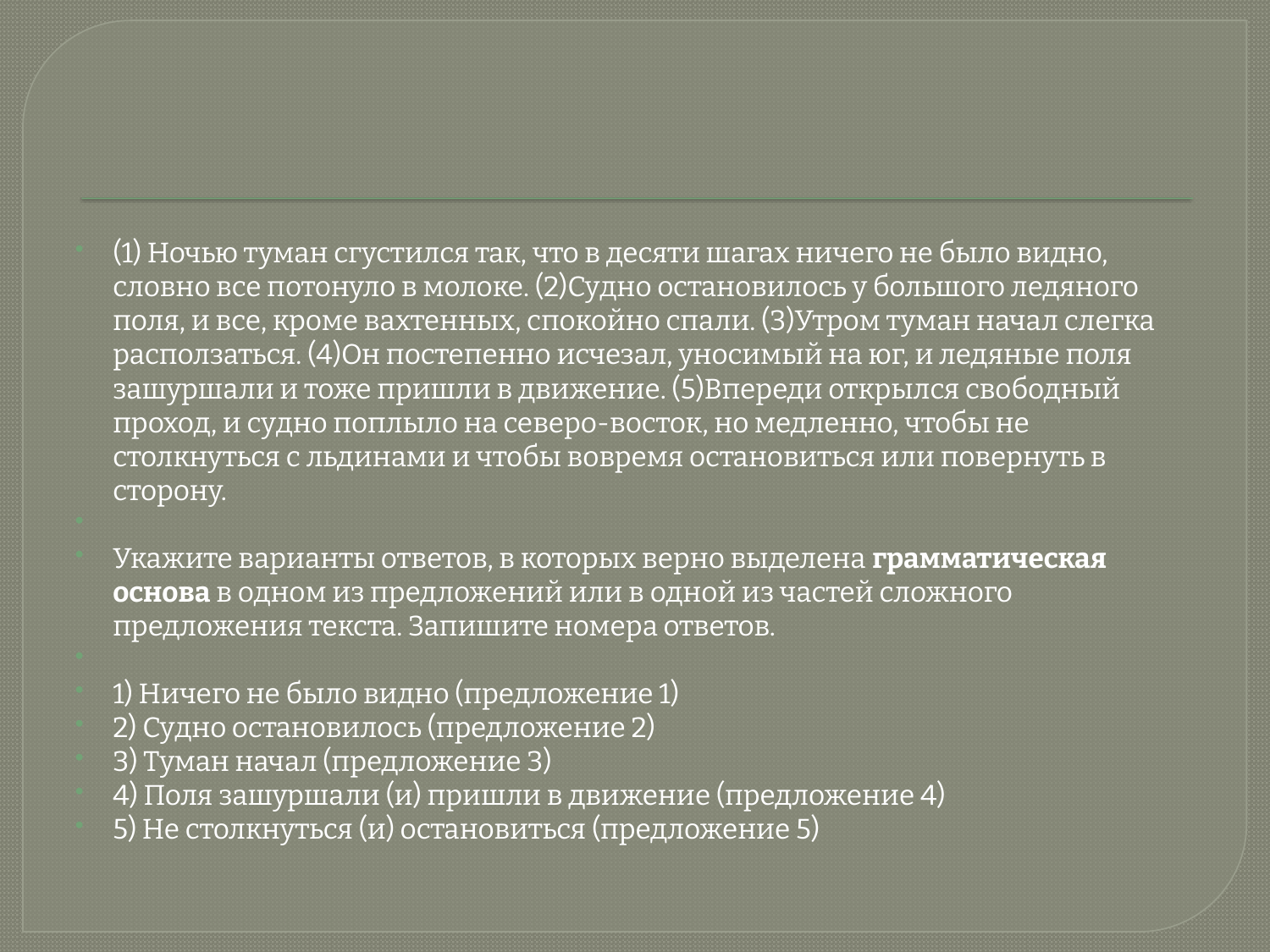

#
(1) Ночью туман сгустился так, что в десяти шагах ничего не было видно, словно все потонуло в молоке. (2)Судно остановилось у большого ледяного поля, и все, кроме вахтенных, спокойно спали. (3)Утром туман начал слегка расползаться. (4)Он постепенно исчезал, уносимый на юг, и ледяные поля зашуршали и тоже пришли в движение. (5)Впереди открылся свободный проход, и судно поплыло на северо-восток, но медленно, чтобы не столкнуться с льдинами и чтобы вовремя остановиться или повернуть в сторону.

Укажите варианты ответов, в которых верно выделена грамматическая основа в одном из предложений или в одной из частей сложного предложения текста. Запишите номера ответов.

1) Ничего не было видно (предложение 1)
2) Судно остановилось (предложение 2)
3) Туман начал (предложение 3)
4) Поля зашуршали (и) пришли в движение (предложение 4)
5) Не столкнуться (и) остановиться (предложение 5)